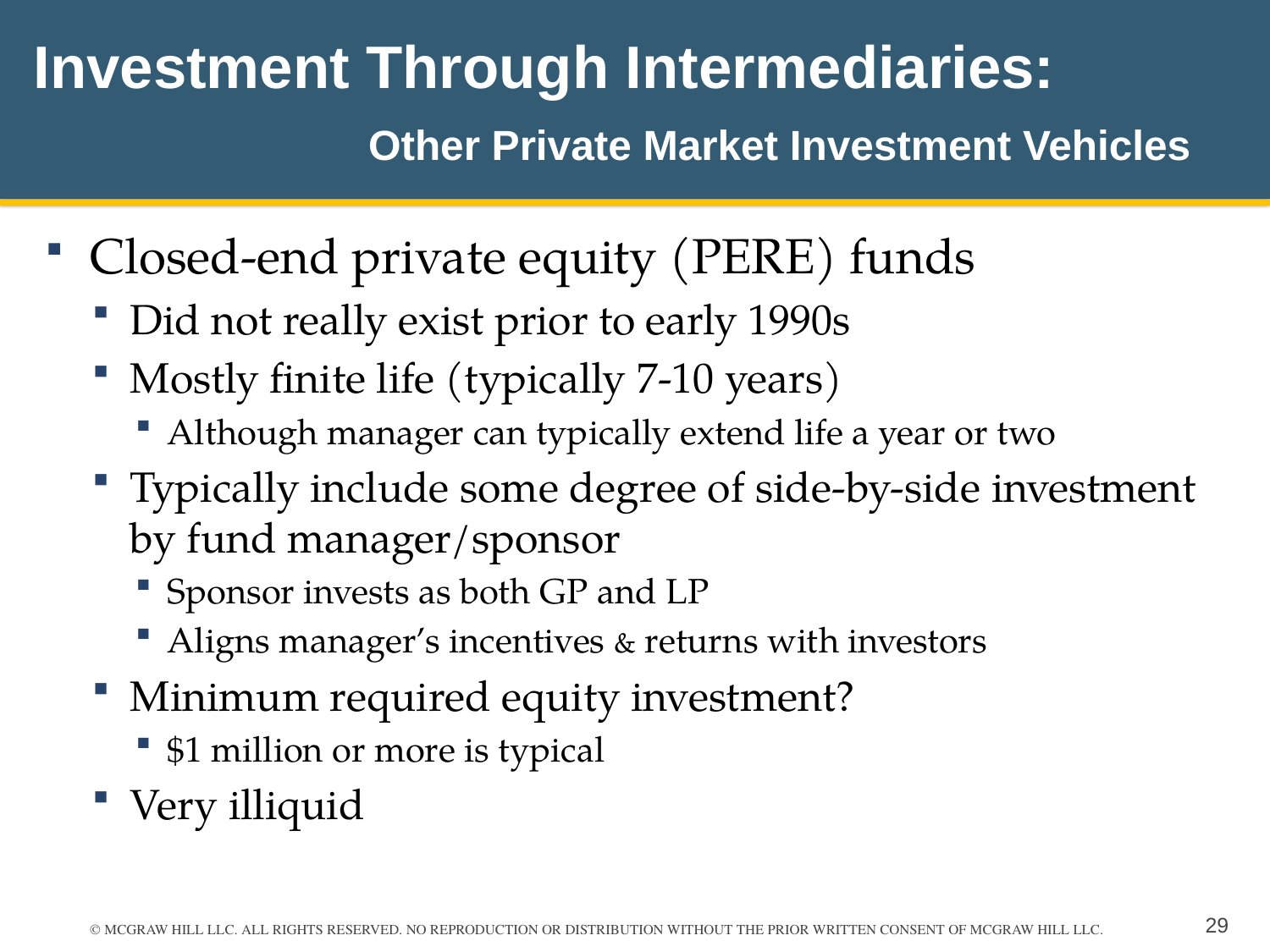

# Investment Through Intermediaries:                               Other Private Market Investment Vehicles
Closed-end private equity (PERE) funds
Did not really exist prior to early 1990s
Mostly finite life (typically 7-10 years)
Although manager can typically extend life a year or two
Typically include some degree of side-by-side investment by fund manager/sponsor
Sponsor invests as both GP and LP
Aligns manager’s incentives & returns with investors
Minimum required equity investment?
$1 million or more is typical
Very illiquid

© MCGRAW HILL LLC. ALL RIGHTS RESERVED. NO REPRODUCTION OR DISTRIBUTION WITHOUT THE PRIOR WRITTEN CONSENT OF MCGRAW HILL LLC.
29